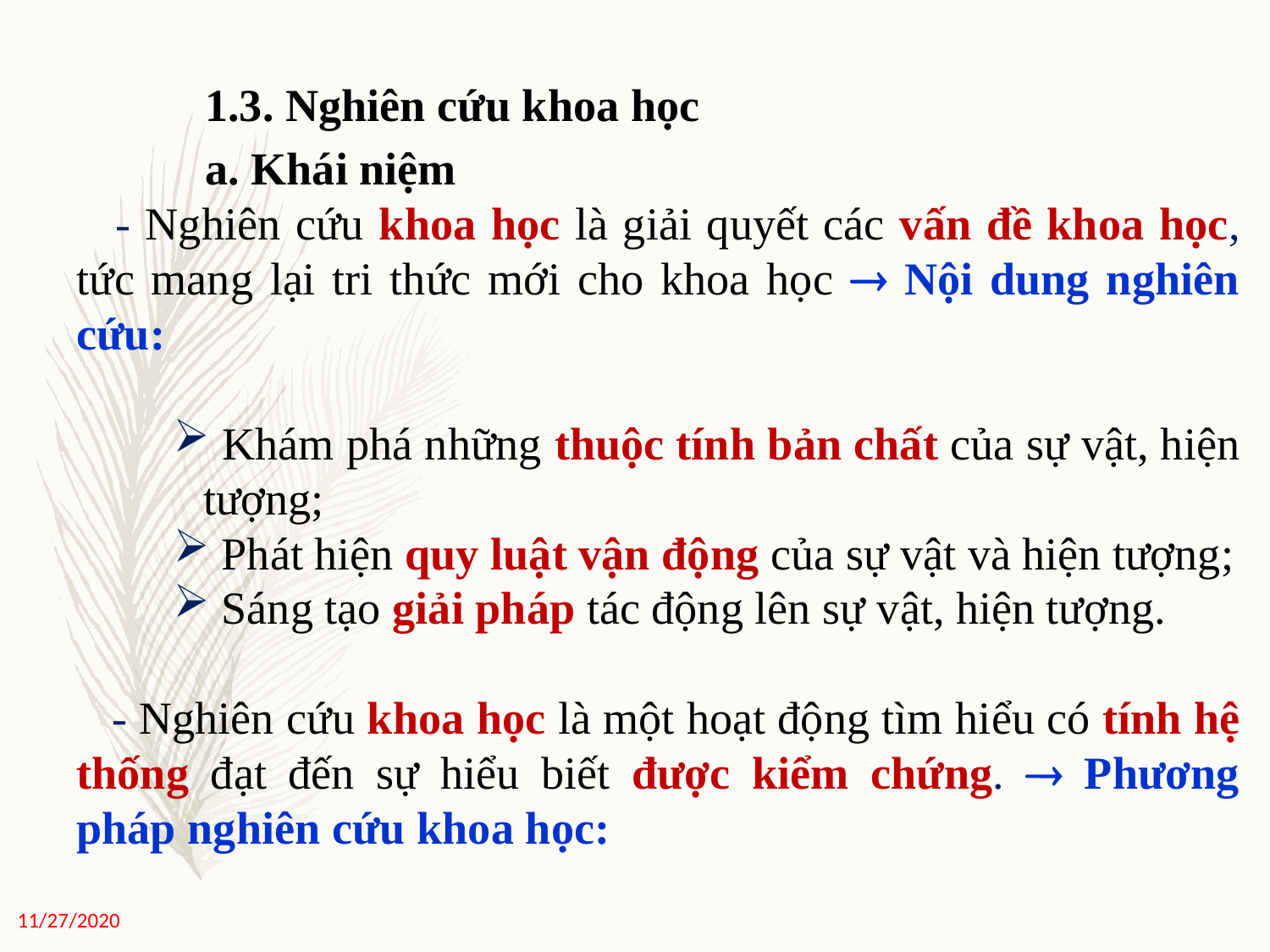

1.3. Nghiên cứu khoa học
		a. Khái niệm
 	- Nghiên cứu khoa học là giải quyết các vấn đề khoa học, tức mang lại tri thức mới cho khoa học → Nội dung nghiên cứu:

 Khám phá những thuộc tính bản chất của sự vật, hiện tượng;
 Phát hiện quy luật vận động của sự vật và hiện tượng;
 Sáng tạo giải pháp tác động lên sự vật, hiện tượng.

	- Nghiên cứu khoa học là một hoạt động tìm hiểu có tính hệ thống đạt đến sự hiểu biết được kiểm chứng. → Phương pháp nghiên cứu khoa học:
11/27/2020